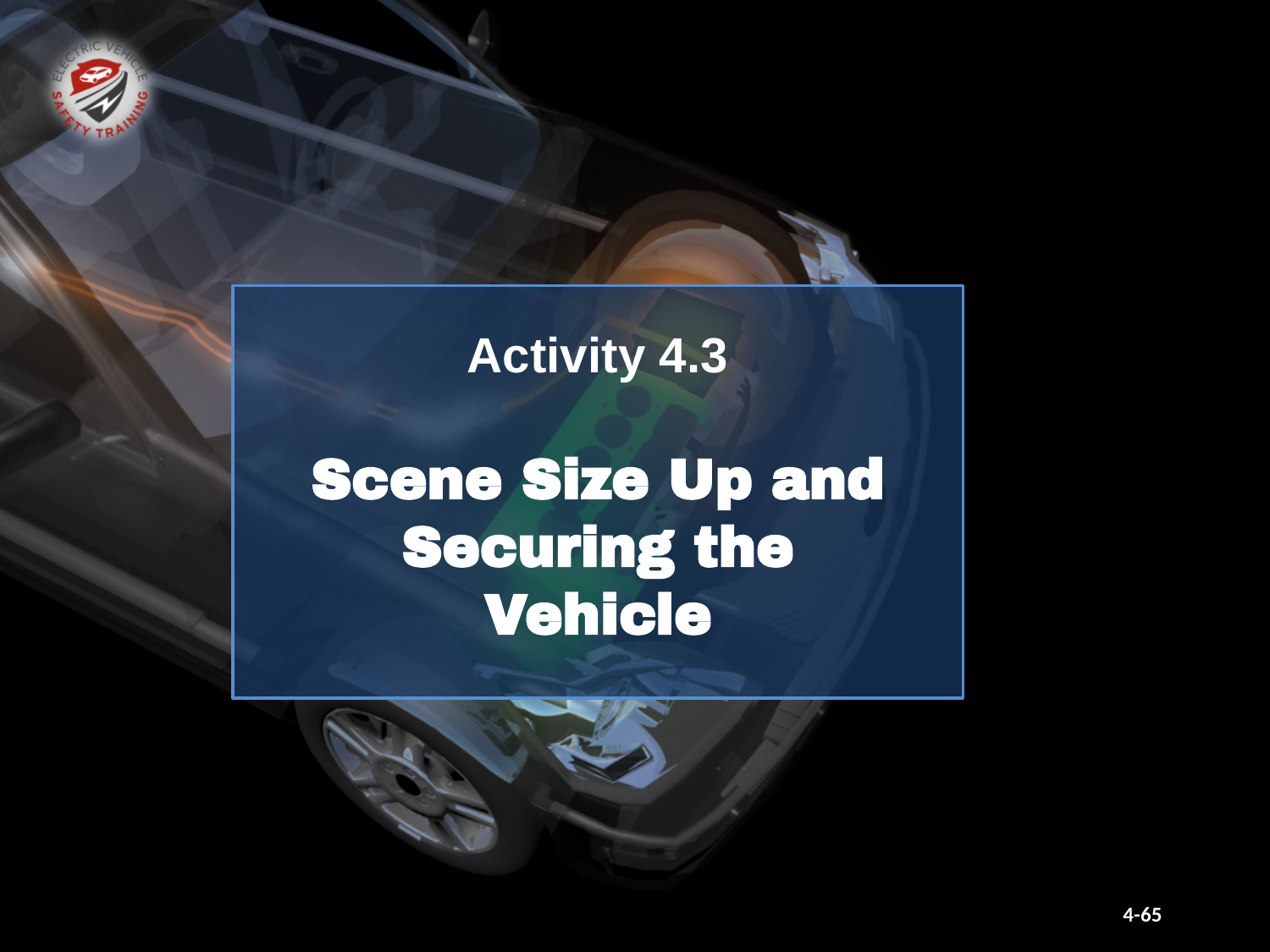

Activity 4.3

Scene Size Up and Securing the Vehicle

4-65